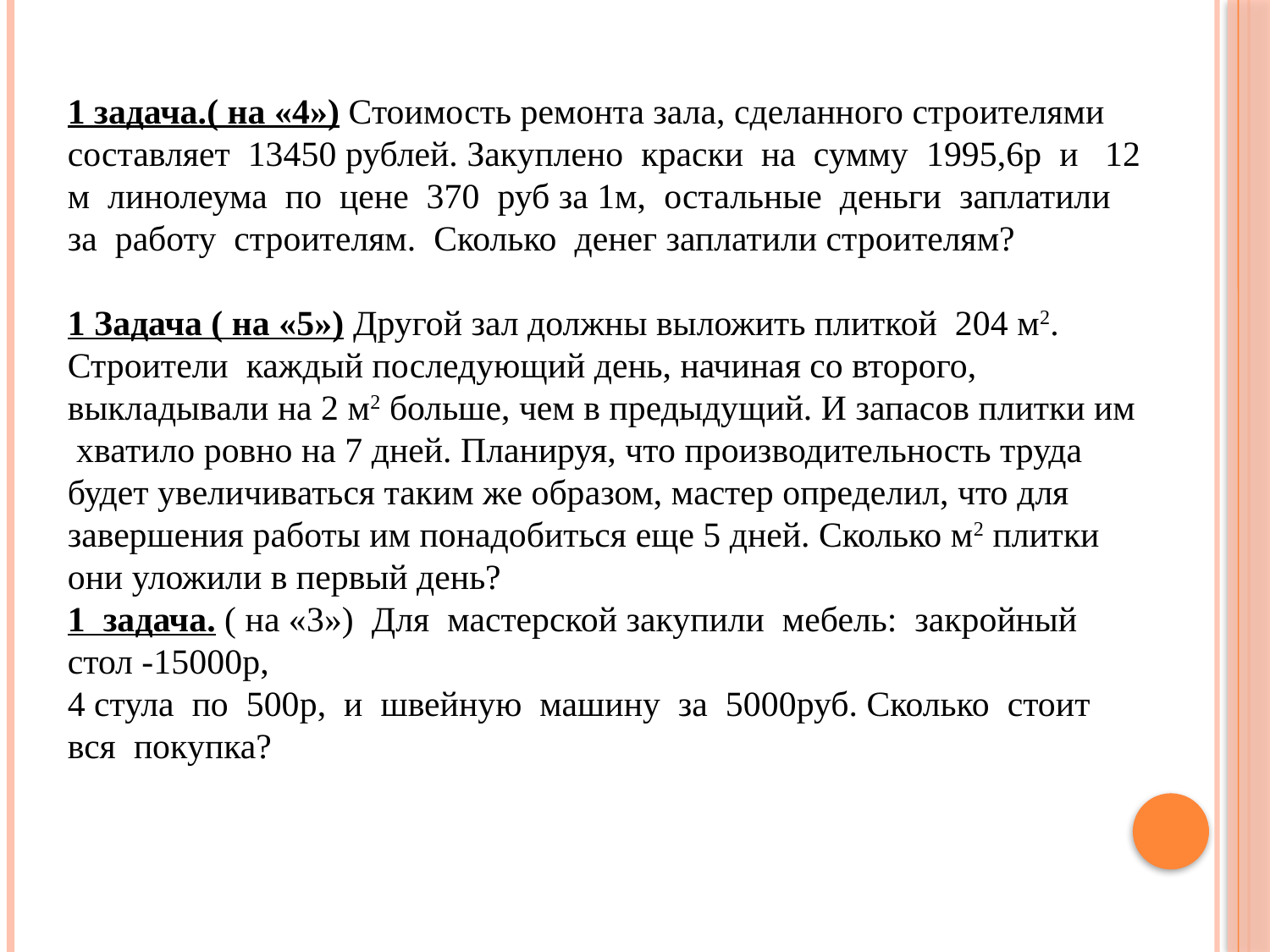

1 задача.( на «4») Стоимость ремонта зала, сделанного строителями составляет  13450 рублей. Закуплено  краски  на  сумму  1995,6р  и   12 м  линолеума  по  цене  370  руб за 1м,  остальные  деньги  заплатили  за  работу  строителям.  Сколько  денег заплатили строителям?

1 Задача ( на «5») Другой зал должны выложить плиткой  204 м2. Строители  каждый последующий день, начиная со второго, выкладывали на 2 м2 больше, чем в предыдущий. И запасов плитки им   хватило ровно на 7 дней. Планируя, что производительность труда будет увеличиваться таким же образом, мастер определил, что для завершения работы им понадобиться еще 5 дней. Сколько м2 плитки они уложили в первый день?
1  задача. ( на «3»)  Для  мастерской закупили  мебель:  закройный  стол -15000р,
4 стула  по  500р,  и  швейную  машину  за  5000руб. Сколько  стоит  вся  покупка?